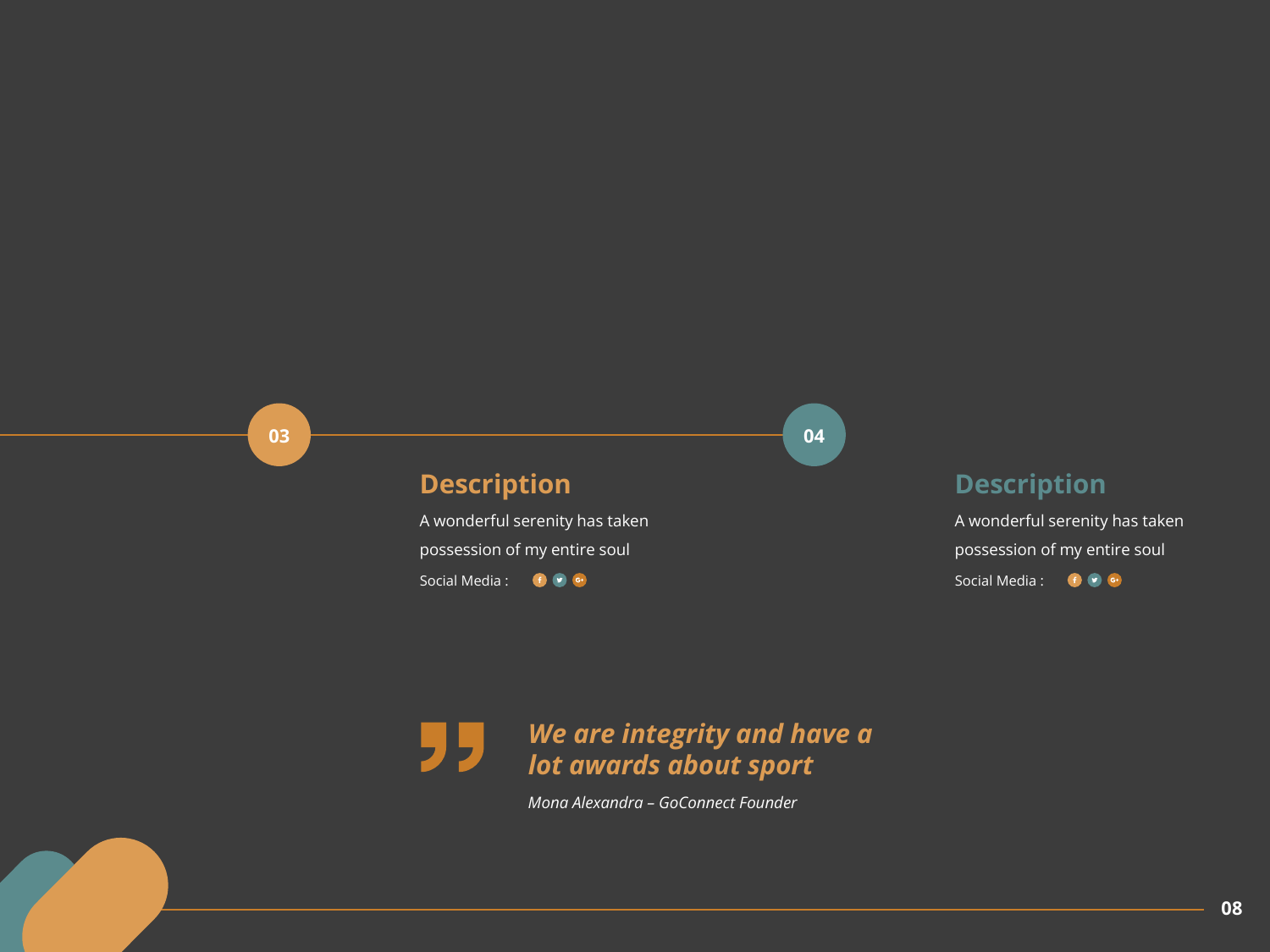

03
04

Description
Description
A wonderful serenity has taken possession of my entire soul
A wonderful serenity has taken possession of my entire soul
Social Media :
Social Media :

We are integrity and have a lot awards about sport

Mona Alexandra – GoConnect Founder
08